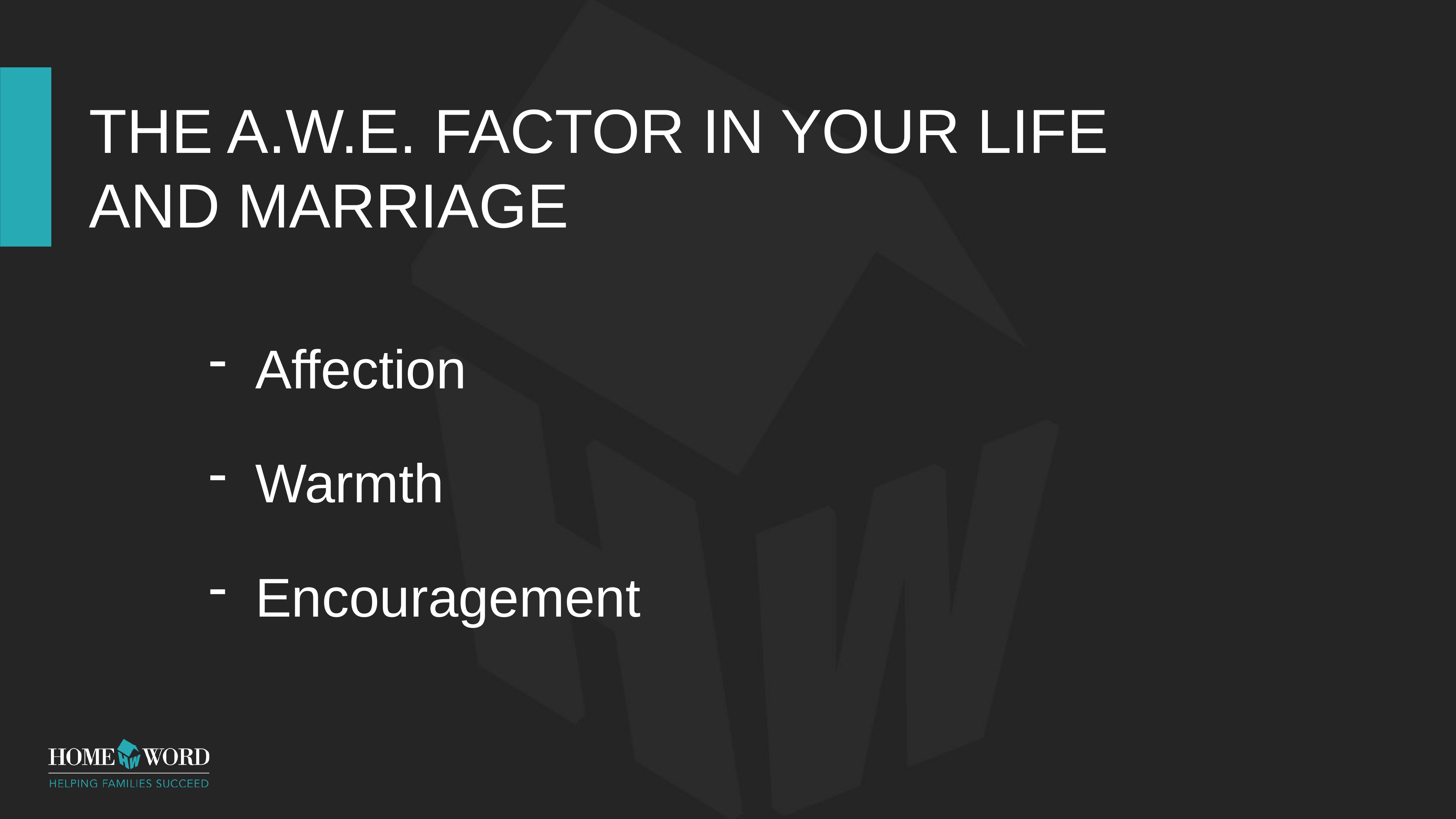

# The A.W.E. FACTOR in your life and marriage
Affection
Warmth
Encouragement